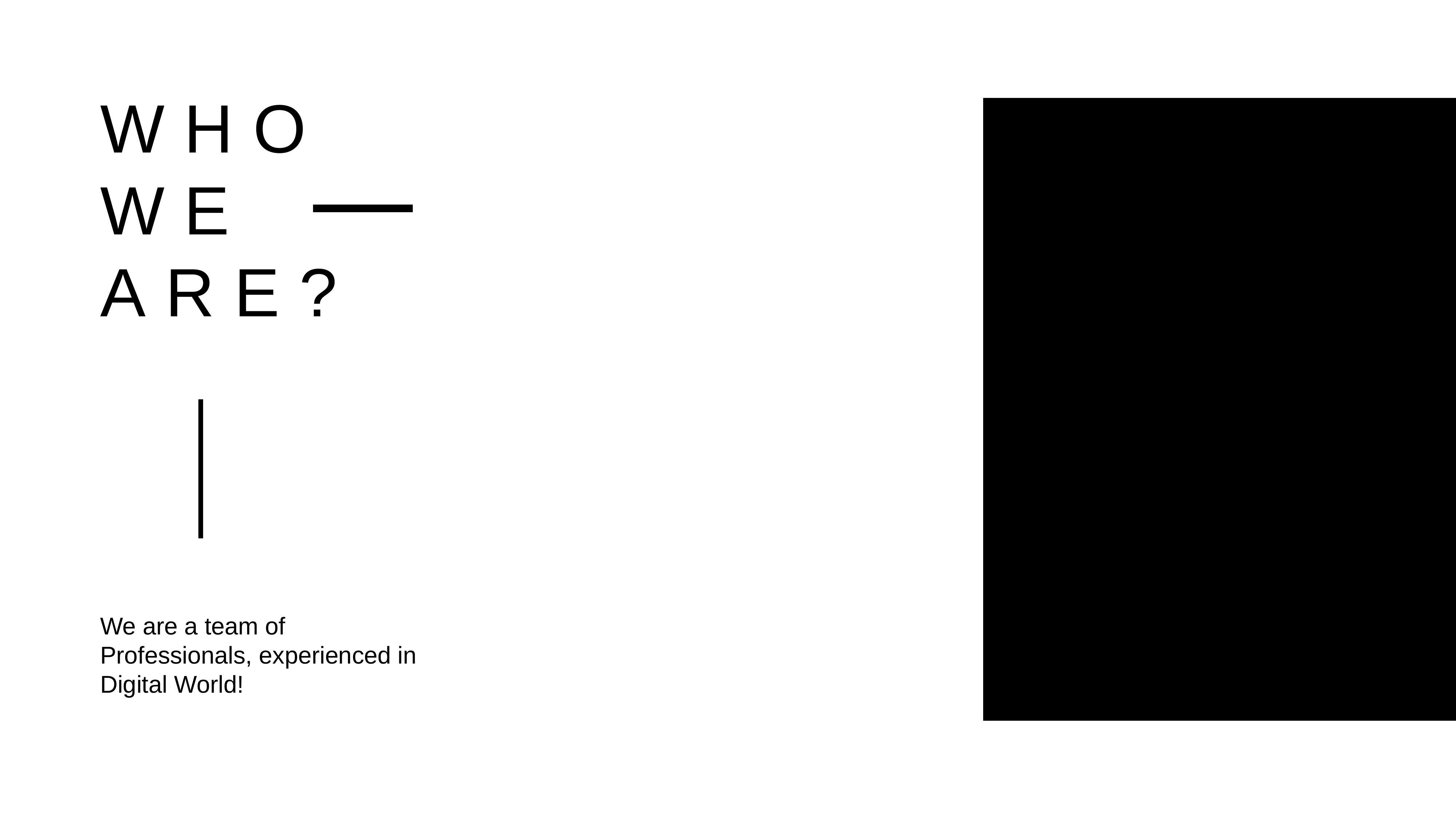

who
We
Are?

We are a team of Professionals, experienced in Digital World!